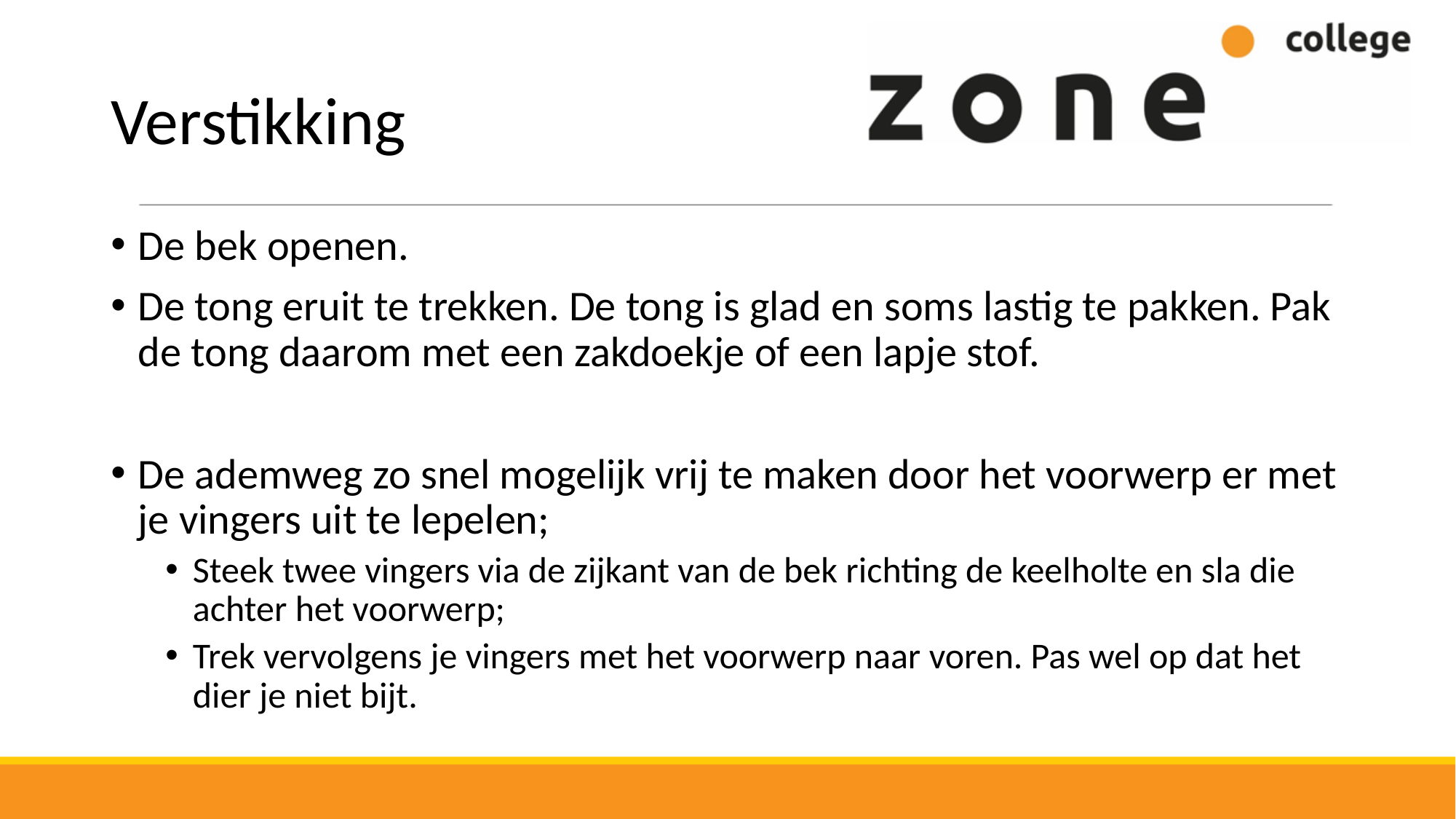

# Verstikking
De bek openen.
De tong eruit te trekken. De tong is glad en soms lastig te pakken. Pak de tong daarom met een zakdoekje of een lapje stof.

De ademweg zo snel mogelijk vrij te maken door het voorwerp er met je vingers uit te lepelen;
Steek twee vingers via de zijkant van de bek richting de keelholte en sla die achter het voorwerp;
Trek vervolgens je vingers met het voorwerp naar voren. Pas wel op dat het dier je niet bijt.